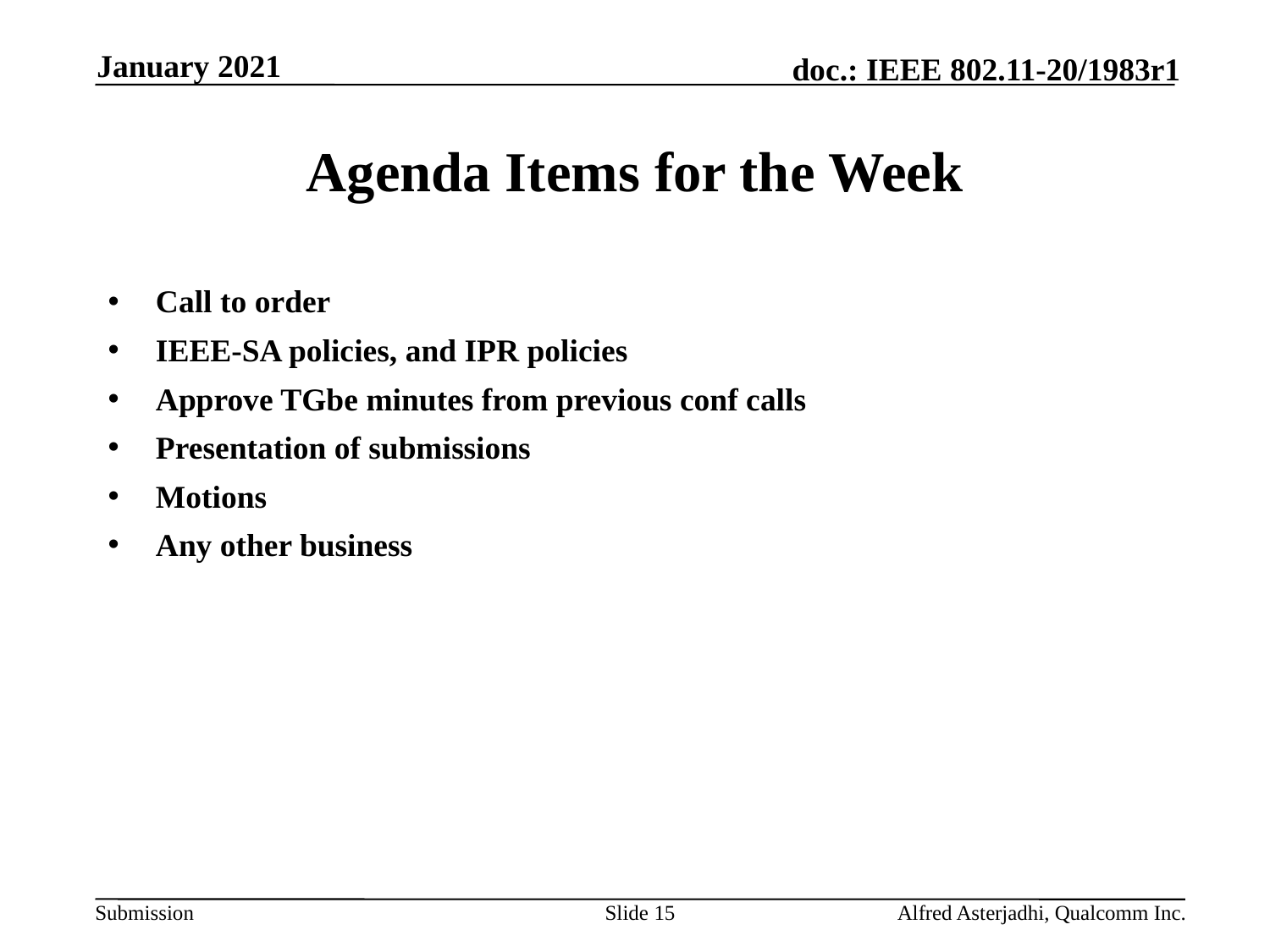

January 2021
# Agenda Items for the Week
Call to order
IEEE-SA policies, and IPR policies
Approve TGbe minutes from previous conf calls
Presentation of submissions
Motions
Any other business
Slide 15
Alfred Asterjadhi, Qualcomm Inc.